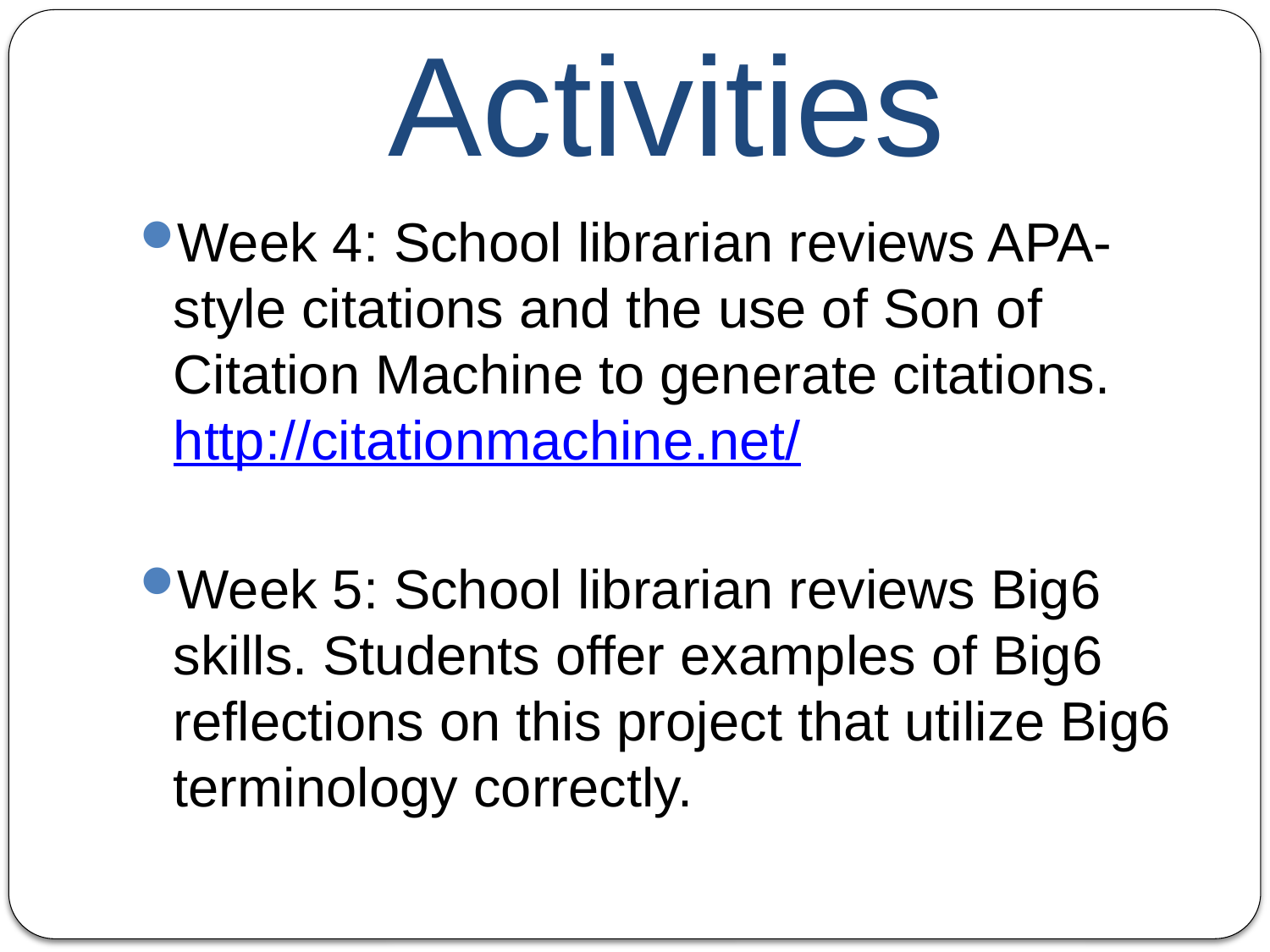

# Activities
Week 4: School librarian reviews APA-style citations and the use of Son of Citation Machine to generate citations. http://citationmachine.net/

Week 5: School librarian reviews Big6 skills. Students offer examples of Big6 reflections on this project that utilize Big6 terminology correctly.